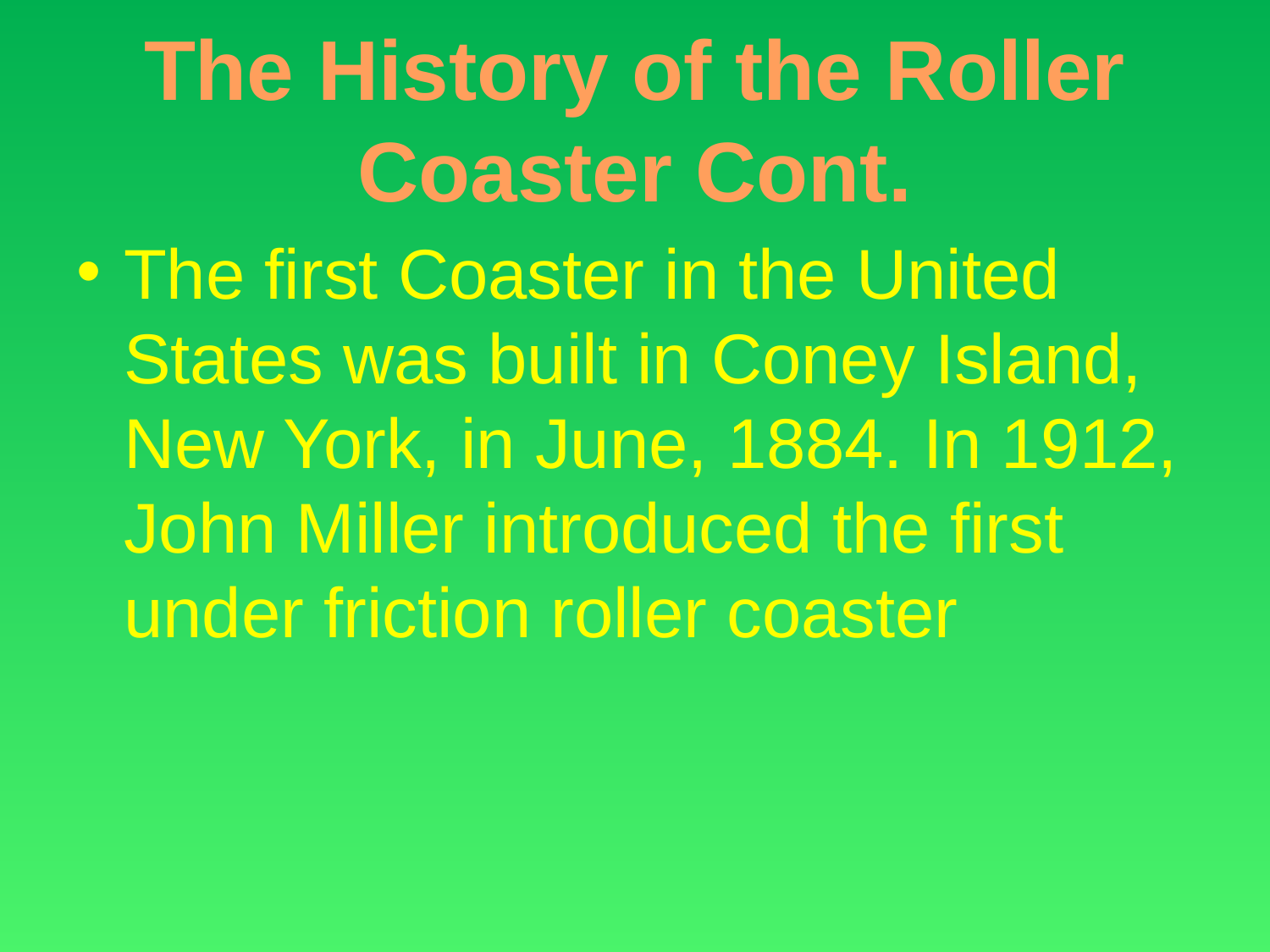

# The History of the Roller Coaster Cont.
The first Coaster in the United States was built in Coney Island, New York, in June, 1884. In 1912, John Miller introduced the first under friction roller coaster